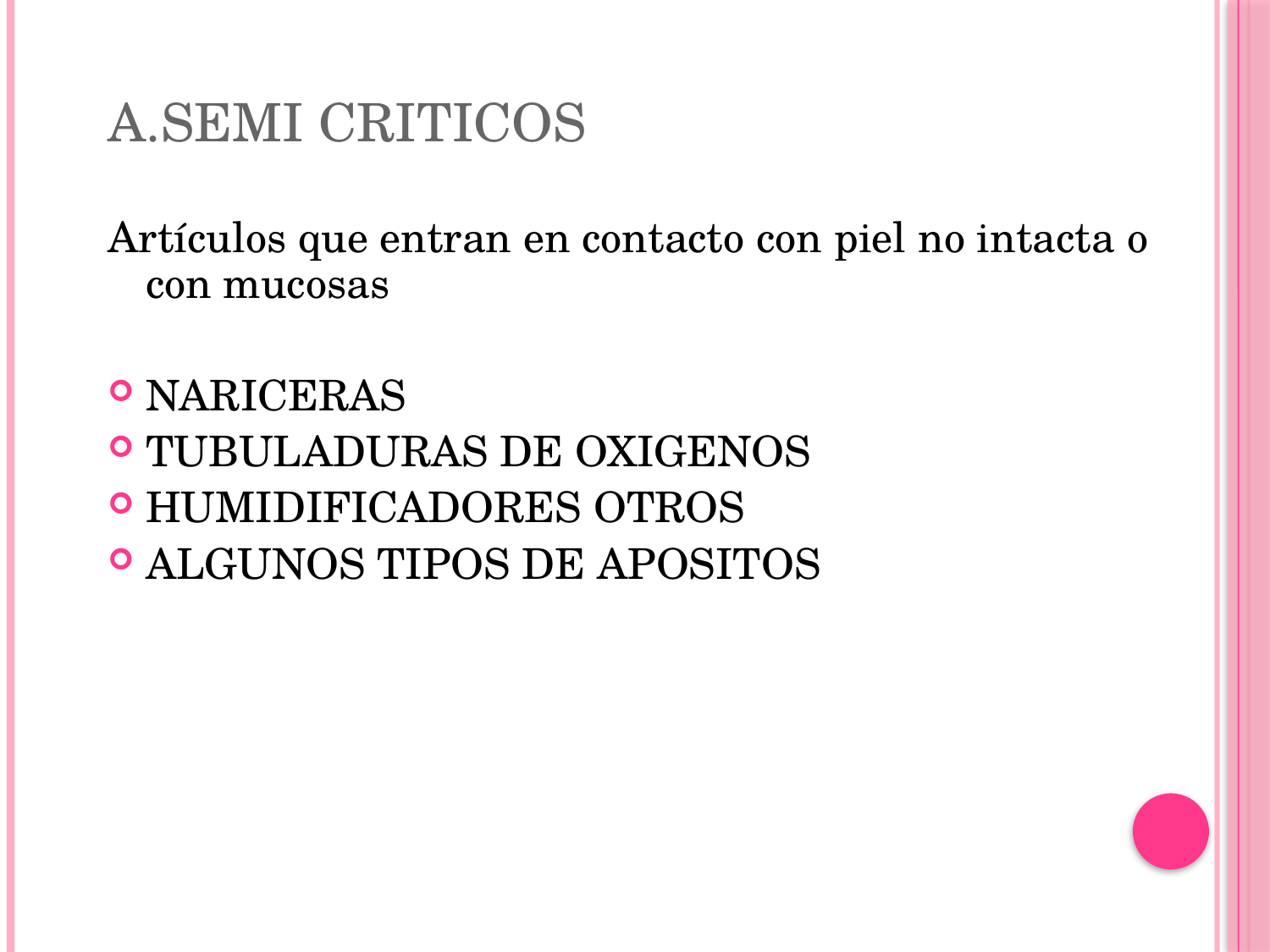

# A.SEMI CRITICOS

Artículos que entran en contacto con piel no intacta o con mucosas

NARICERAS
TUBULADURAS DE OXIGENOS
HUMIDIFICADORES OTROS
ALGUNOS TIPOS DE APOSITOS